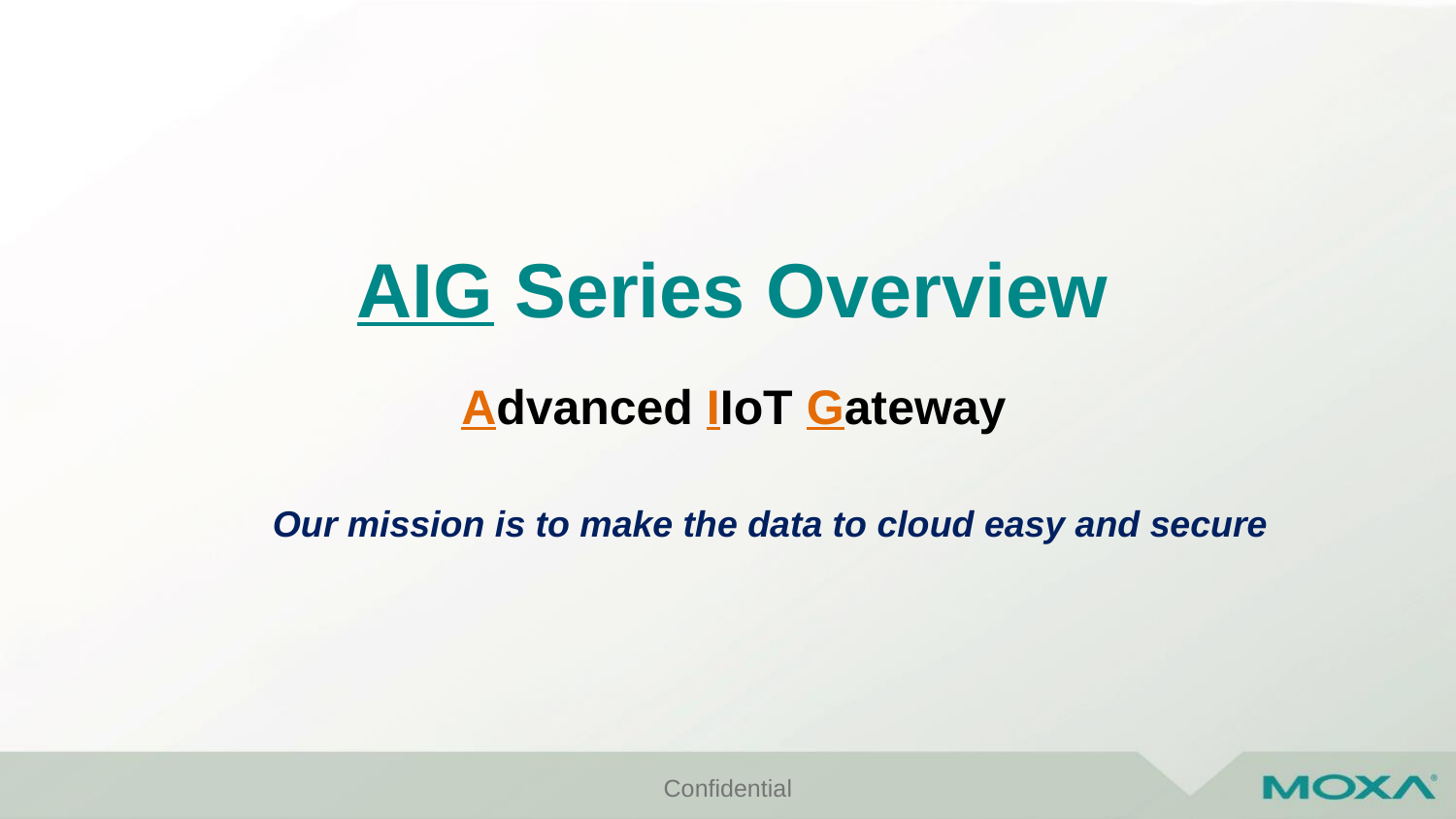

# AIG Series Overview
Advanced IIoT Gateway
Our mission is to make the data to cloud easy and secure